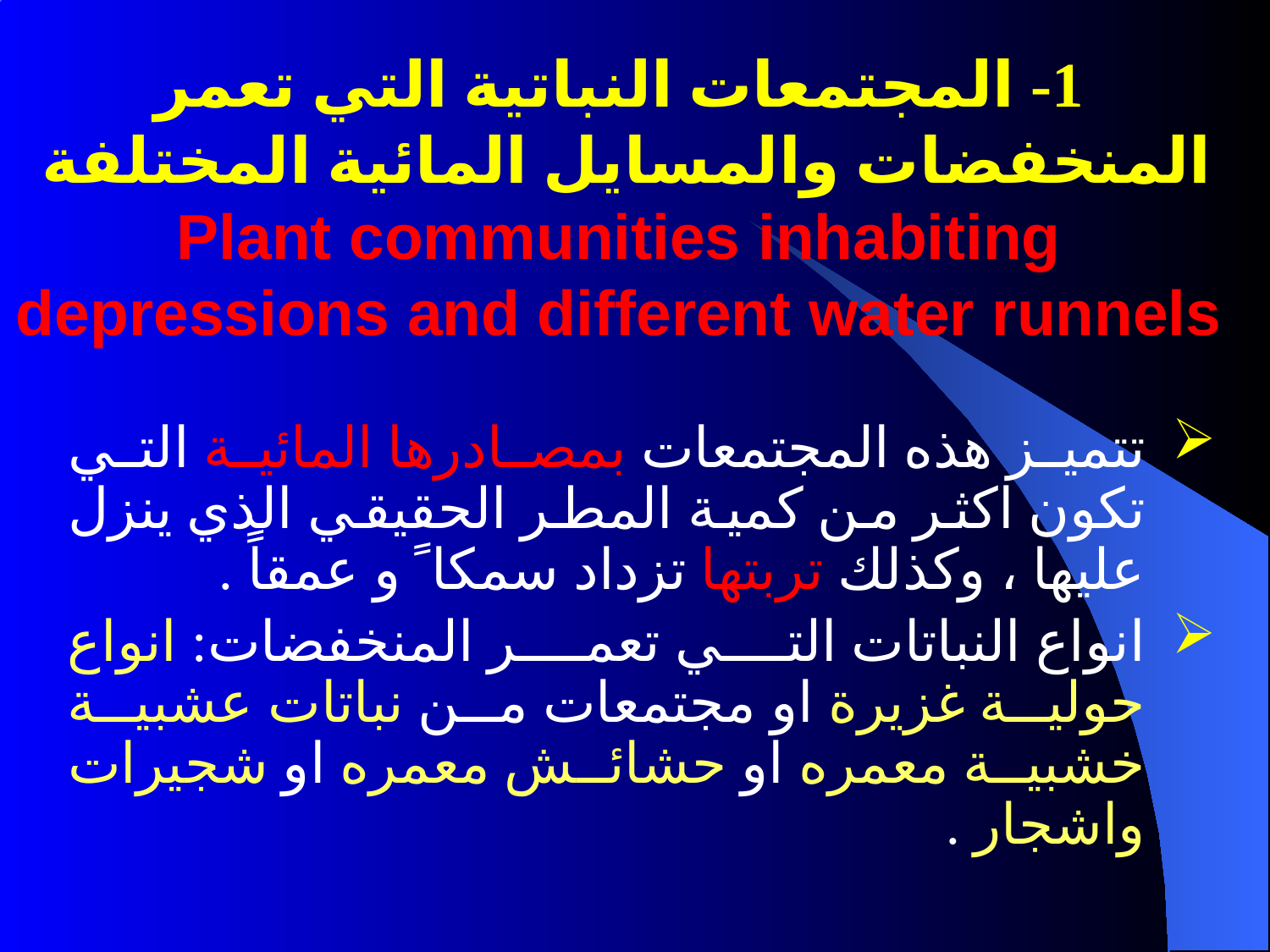

# 1- المجتمعات النباتية التي تعمر المنخفضات والمسايل المائية المختلفة Plant communities inhabiting depressions and different water runnels
تتميز هذه المجتمعات بمصادرها المائية التي تكون اكثر من كمية المطر الحقيقي الذي ينزل عليها ، وكذلك تربتها تزداد سمكا ً و عمقاً .
انواع النباتات التي تعمر المنخفضات: انواع حولية غزيرة او مجتمعات من نباتات عشبية خشبية معمره او حشائش معمره او شجيرات واشجار .